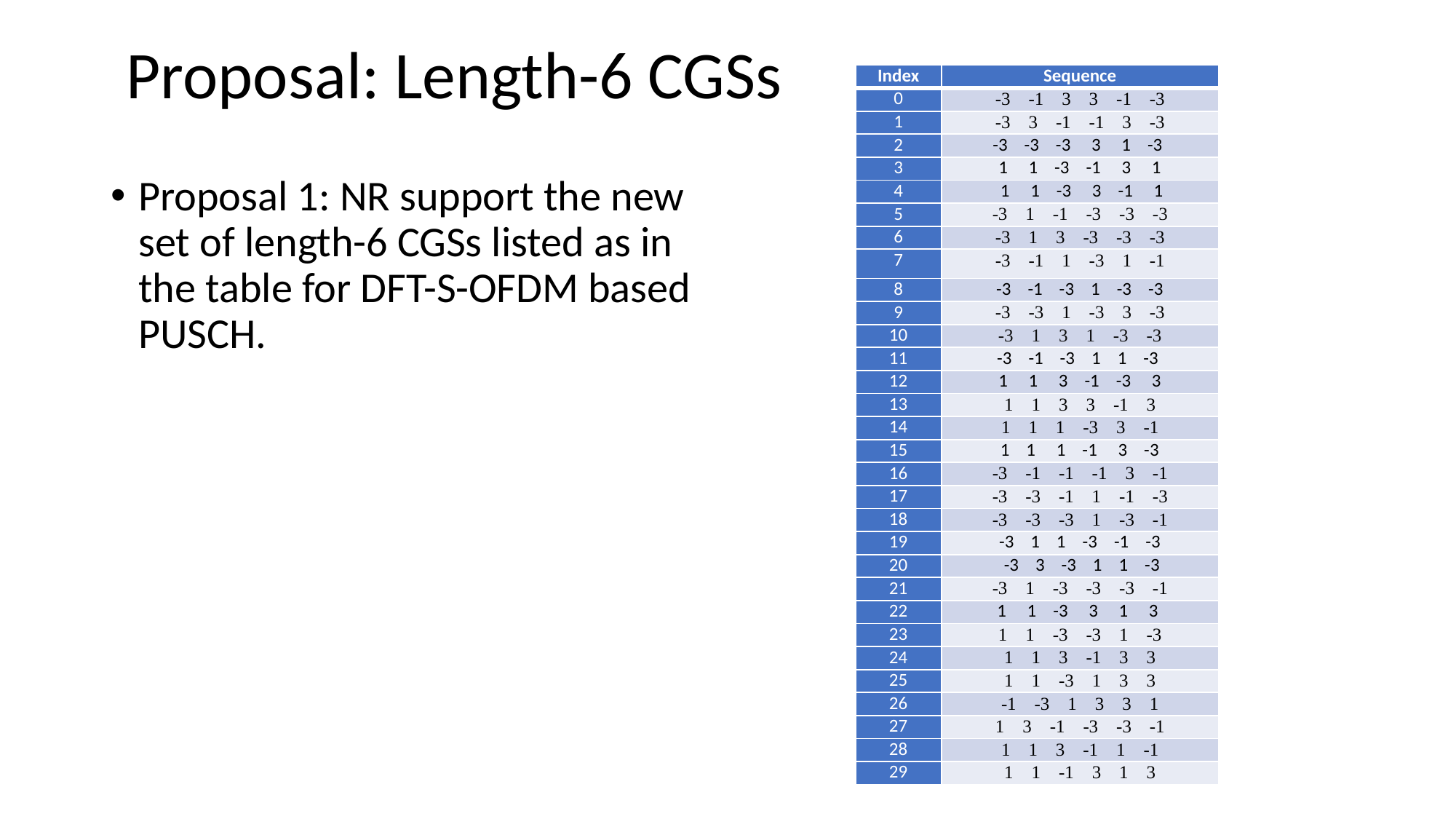

# Proposal: Length-6 CGSs
| Index | Sequence |
| --- | --- |
| 0 | -3 -1 3 3 -1 -3 |
| 1 | -3 3 -1 -1 3 -3 |
| 2 | -3 -3 -3 3 1 -3 |
| 3 | 1 1 -3 -1 3 1 |
| 4 | 1 1 -3 3 -1 1 |
| 5 | -3 1 -1 -3 -3 -3 |
| 6 | -3 1 3 -3 -3 -3 |
| 7 | -3 -1 1 -3 1 -1 |
| 8 | -3 -1 -3 1 -3 -3 |
| 9 | -3 -3 1 -3 3 -3 |
| 10 | -3 1 3 1 -3 -3 |
| 11 | -3 -1 -3 1 1 -3 |
| 12 | 1 1 3 -1 -3 3 |
| 13 | 1 1 3 3 -1 3 |
| 14 | 1 1 1 -3 3 -1 |
| 15 | 1 1 1 -1 3 -3 |
| 16 | -3 -1 -1 -1 3 -1 |
| 17 | -3 -3 -1 1 -1 -3 |
| 18 | -3 -3 -3 1 -3 -1 |
| 19 | -3 1 1 -3 -1 -3 |
| 20 | -3 3 -3 1 1 -3 |
| 21 | -3 1 -3 -3 -3 -1 |
| 22 | 1 1 -3 3 1 3 |
| 23 | 1 1 -3 -3 1 -3 |
| 24 | 1 1 3 -1 3 3 |
| 25 | 1 1 -3 1 3 3 |
| 26 | -1 -3 1 3 3 1 |
| 27 | 1 3 -1 -3 -3 -1 |
| 28 | 1 1 3 -1 1 -1 |
| 29 | 1 1 -1 3 1 3 |
Proposal 1: NR support the new set of length-6 CGSs listed as in the table for DFT-S-OFDM based PUSCH.